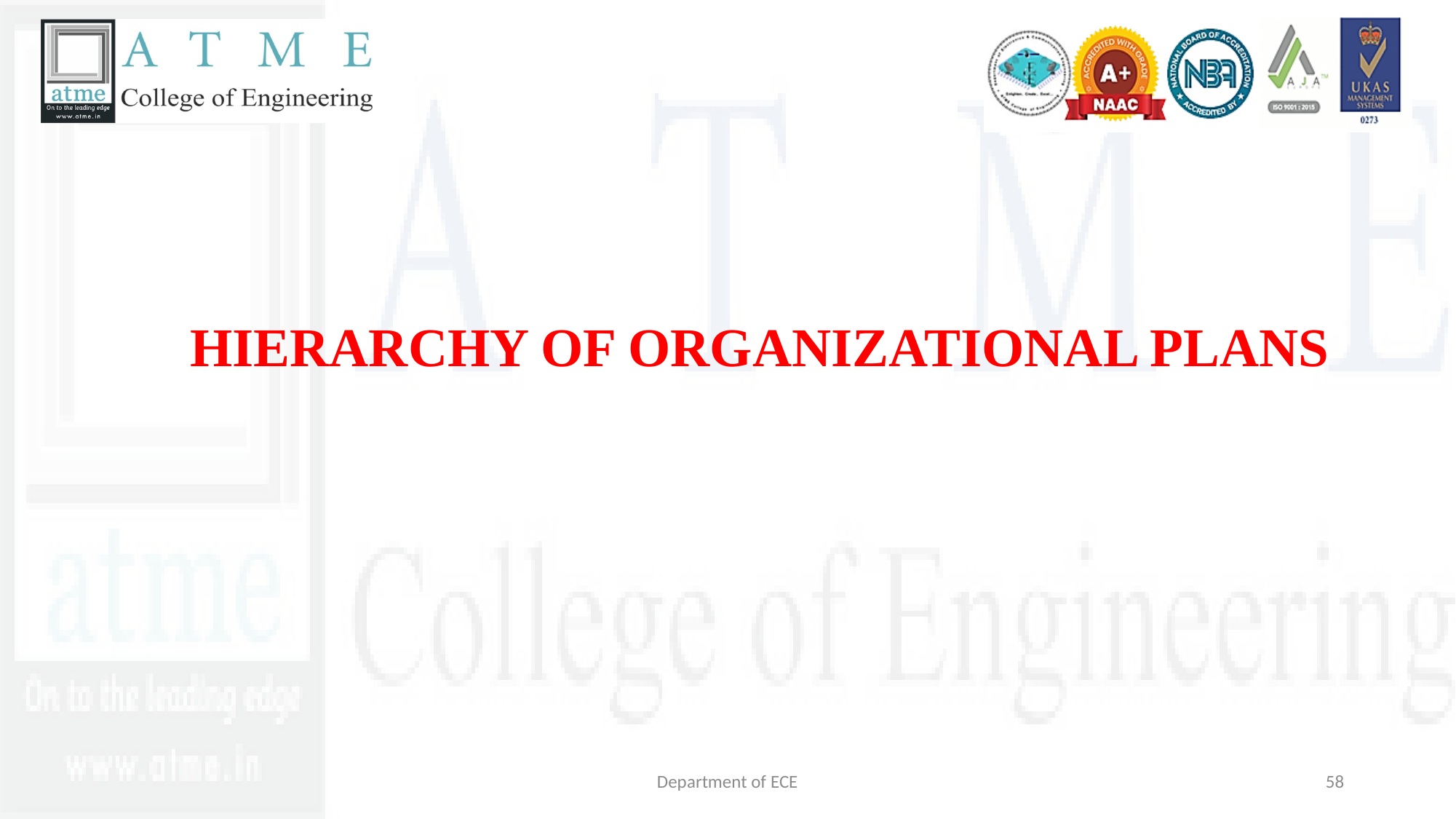

HIERARCHY OF ORGANIZATIONAL PLANS
Department of ECE
58